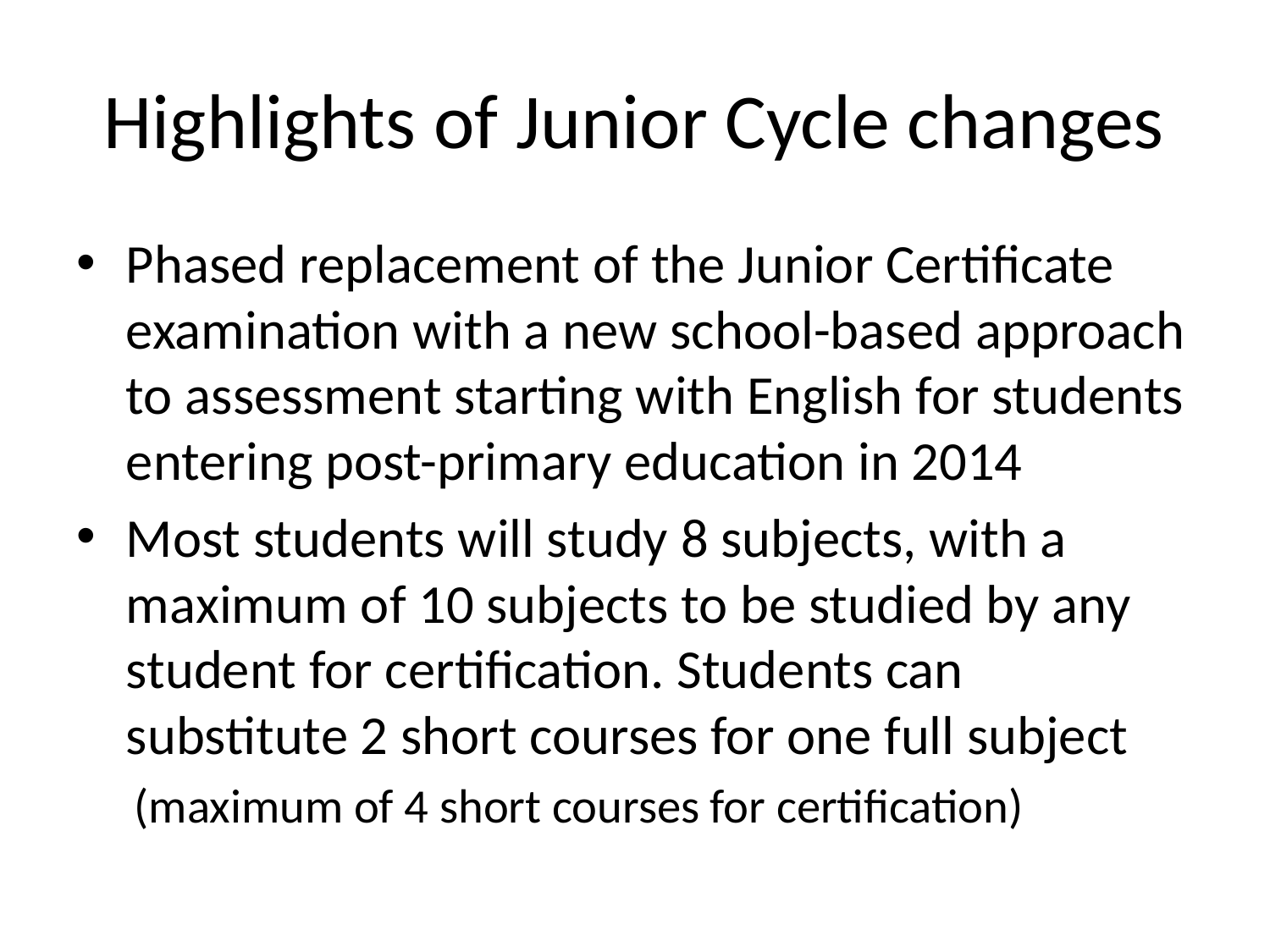

# Highlights of Junior Cycle changes
Phased replacement of the Junior Certificate examination with a new school-based approach to assessment starting with English for students entering post-primary education in 2014
Most students will study 8 subjects, with a maximum of 10 subjects to be studied by any student for certification. Students can substitute 2 short courses for one full subject
(maximum of 4 short courses for certification)